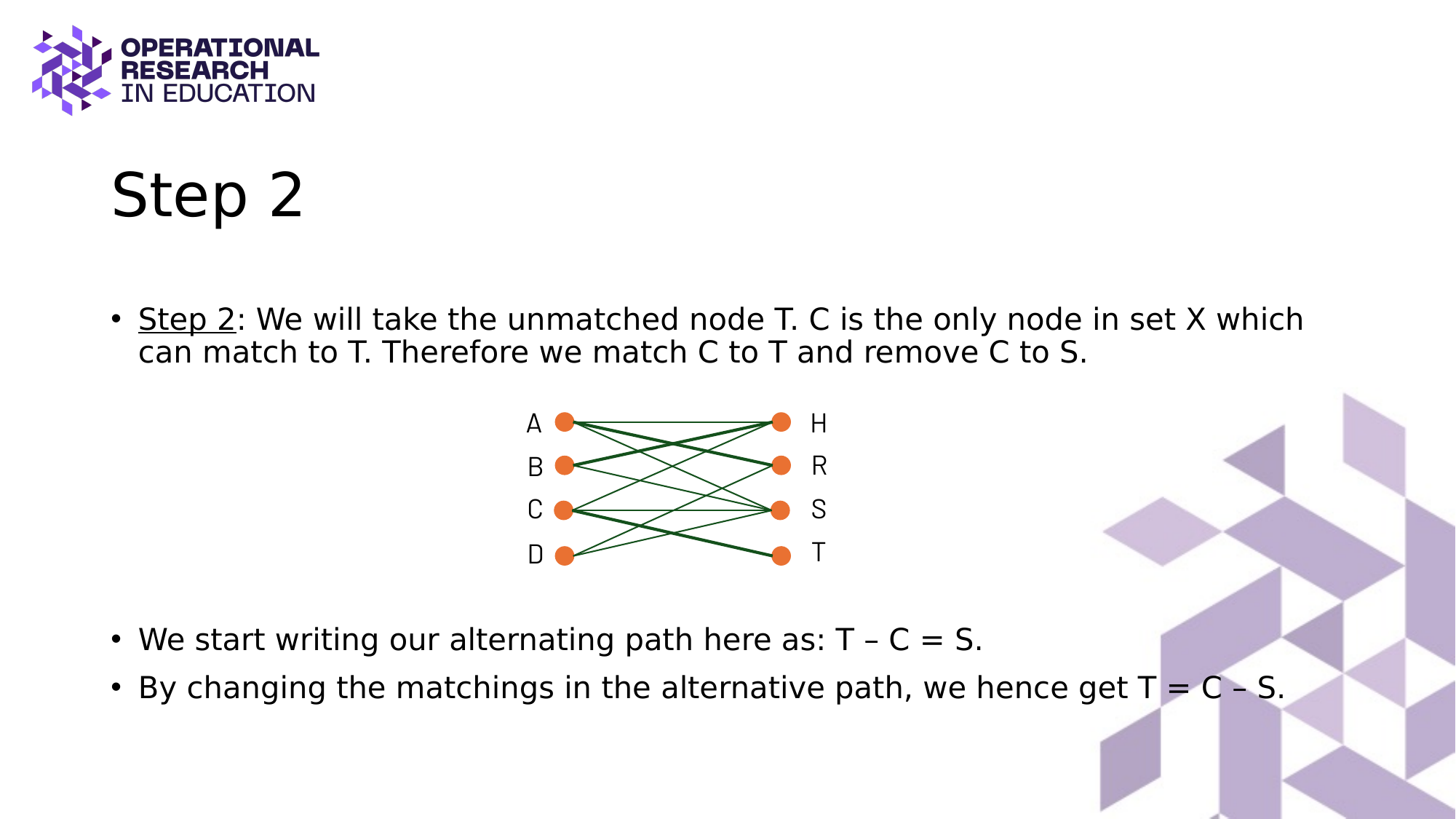

# Step 2
Step 2: We will take the unmatched node T. C is the only node in set X which can match to T. Therefore we match C to T and remove C to S.

We start writing our alternating path here as: T – C = S.
By changing the matchings in the alternative path, we hence get T = C – S.

H
A

R
B

C
S

T
D